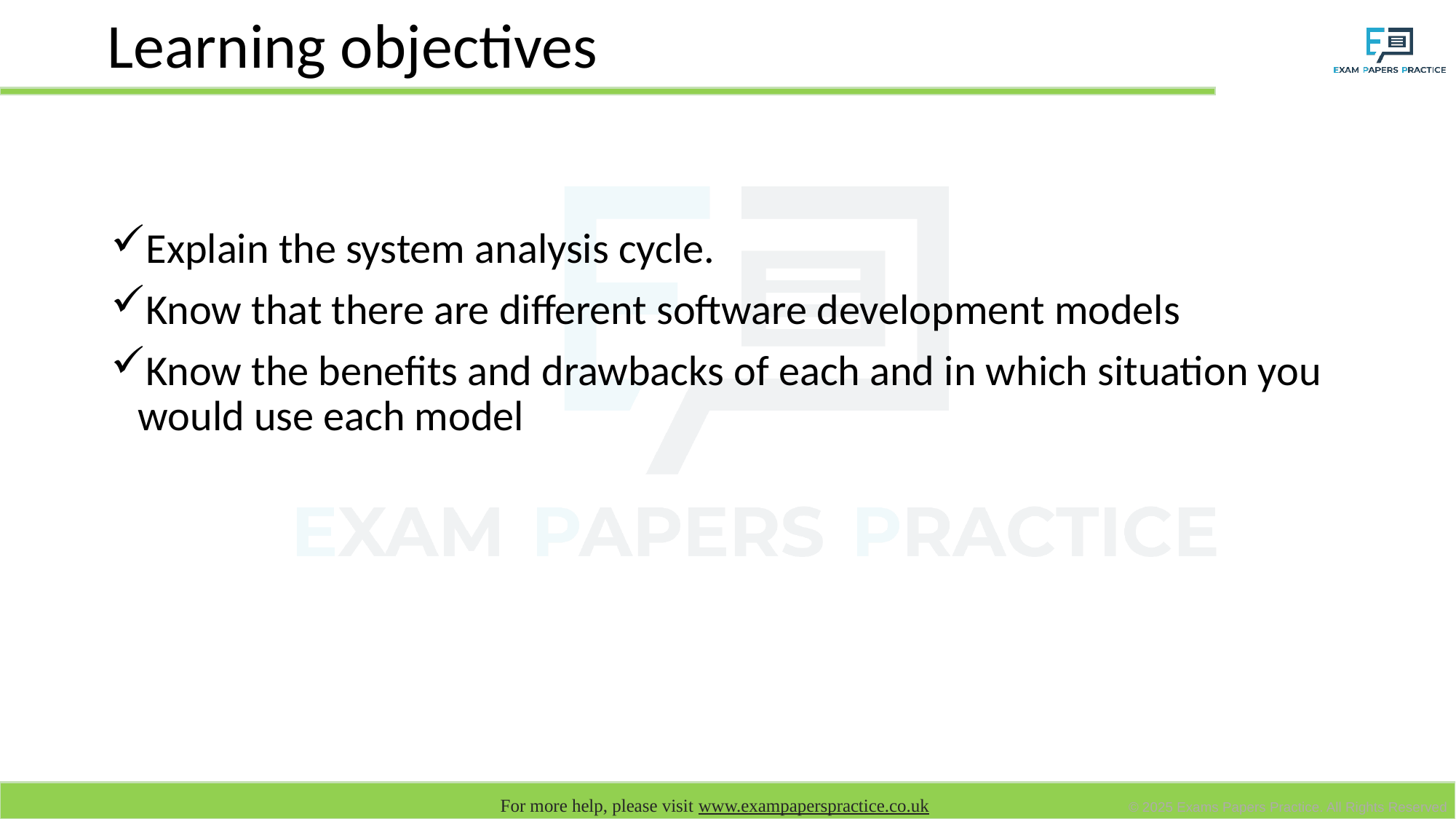

# Learning objectives
Explain the system analysis cycle.
Know that there are different software development models
Know the benefits and drawbacks of each and in which situation you would use each model